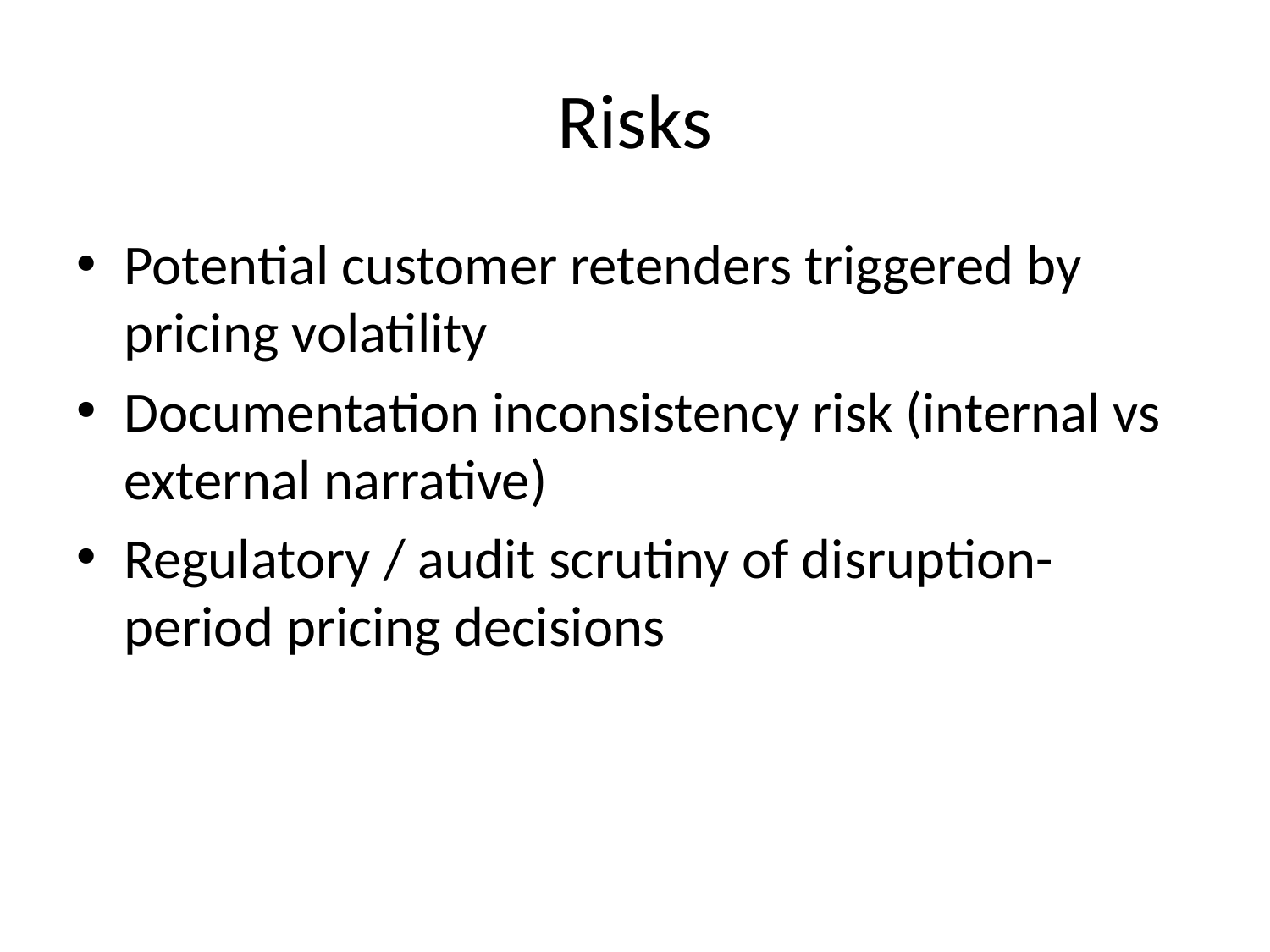

# Risks
Potential customer retenders triggered by pricing volatility
Documentation inconsistency risk (internal vs external narrative)
Regulatory / audit scrutiny of disruption-period pricing decisions